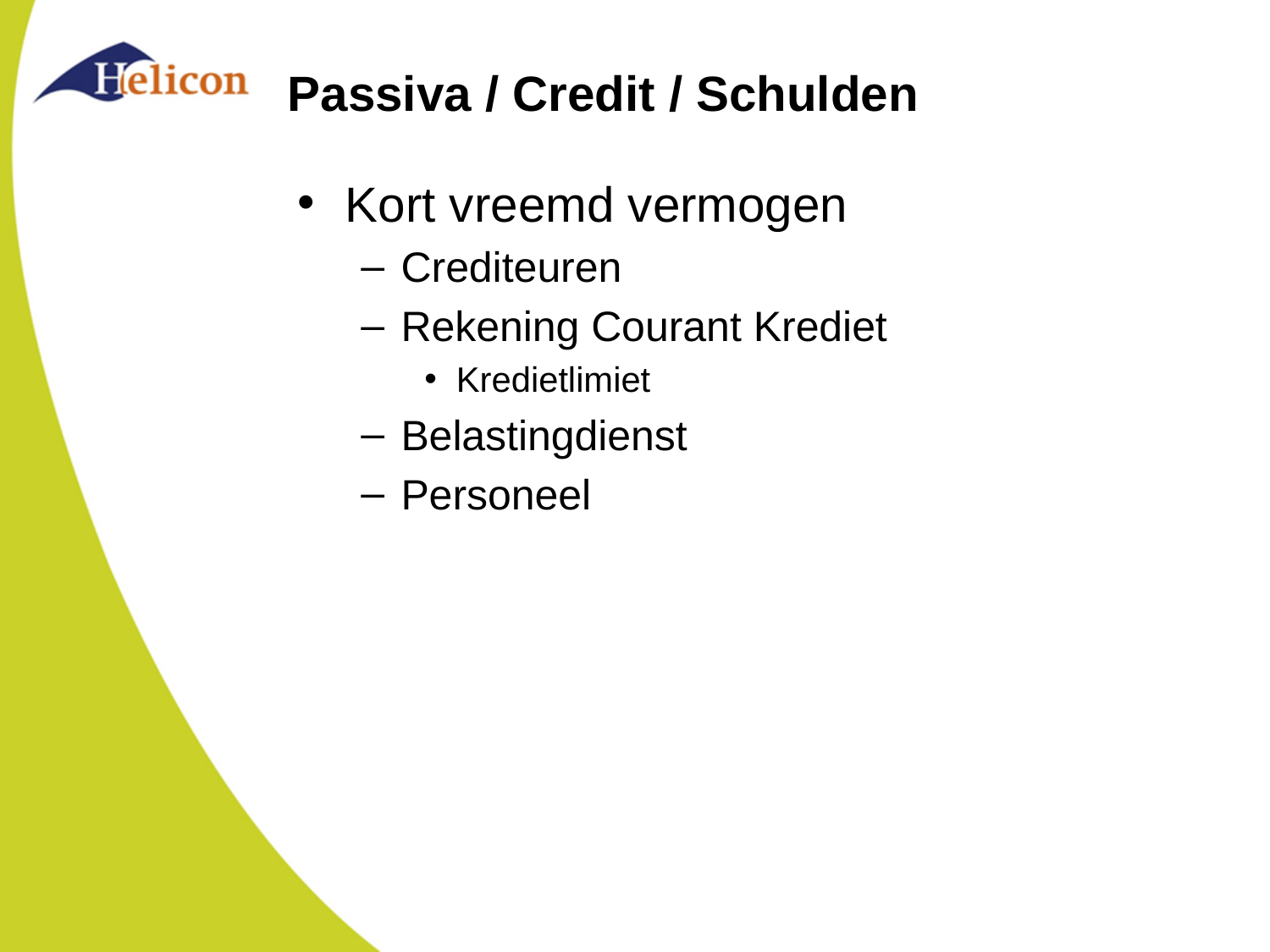

# Passiva / Credit / Schulden
Kort vreemd vermogen
Crediteuren
Rekening Courant Krediet
Kredietlimiet
Belastingdienst
Personeel